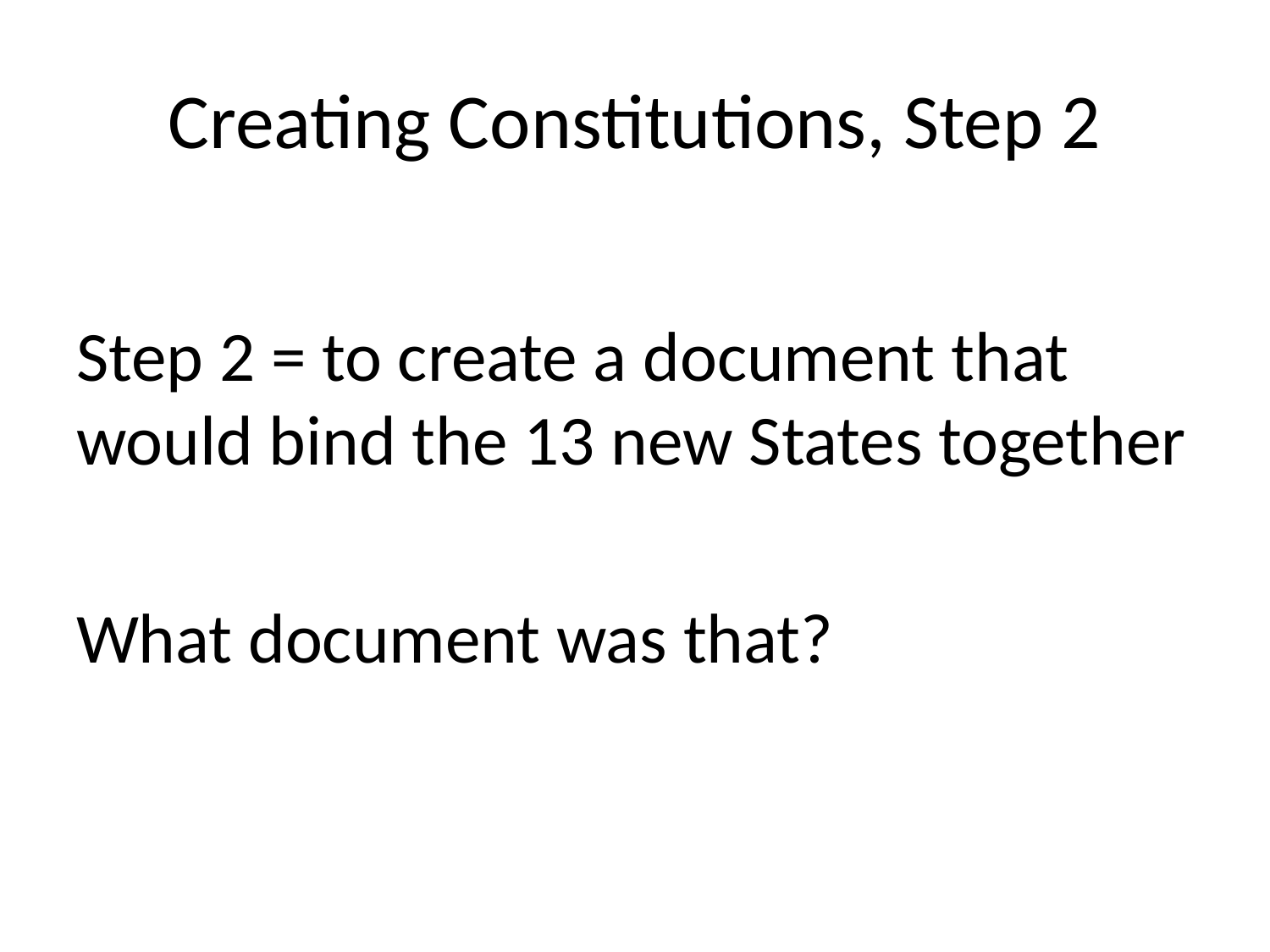

# Creating Constitutions, Step 2

Step 2 = to create a document that would bind the 13 new States together

What document was that?